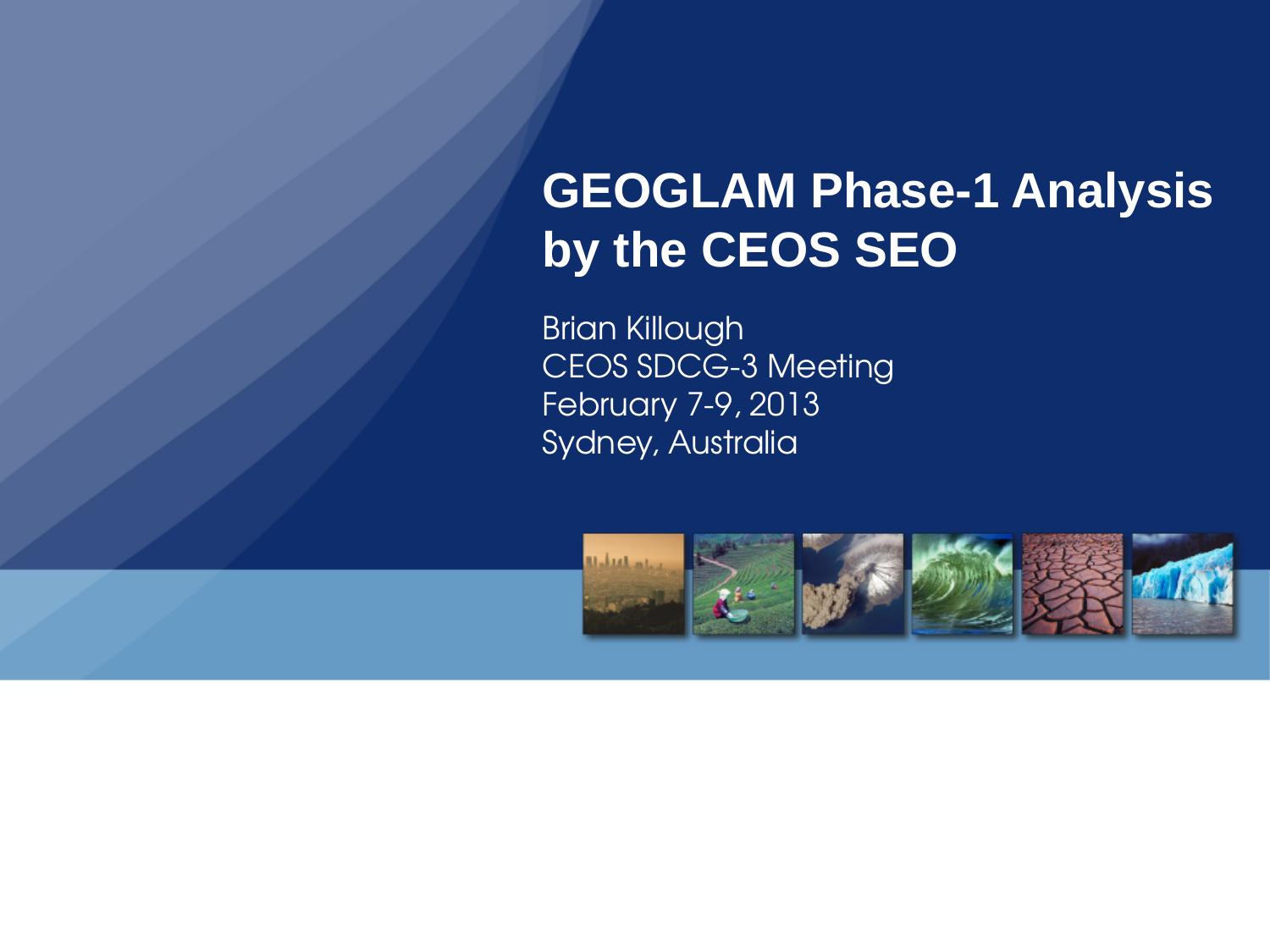

# GEOGLAM Phase-1 Analysis by the CEOS SEO
Brian Killough
CEOS SDCG-3 Meeting
February 7-9, 2013
Sydney, Australia